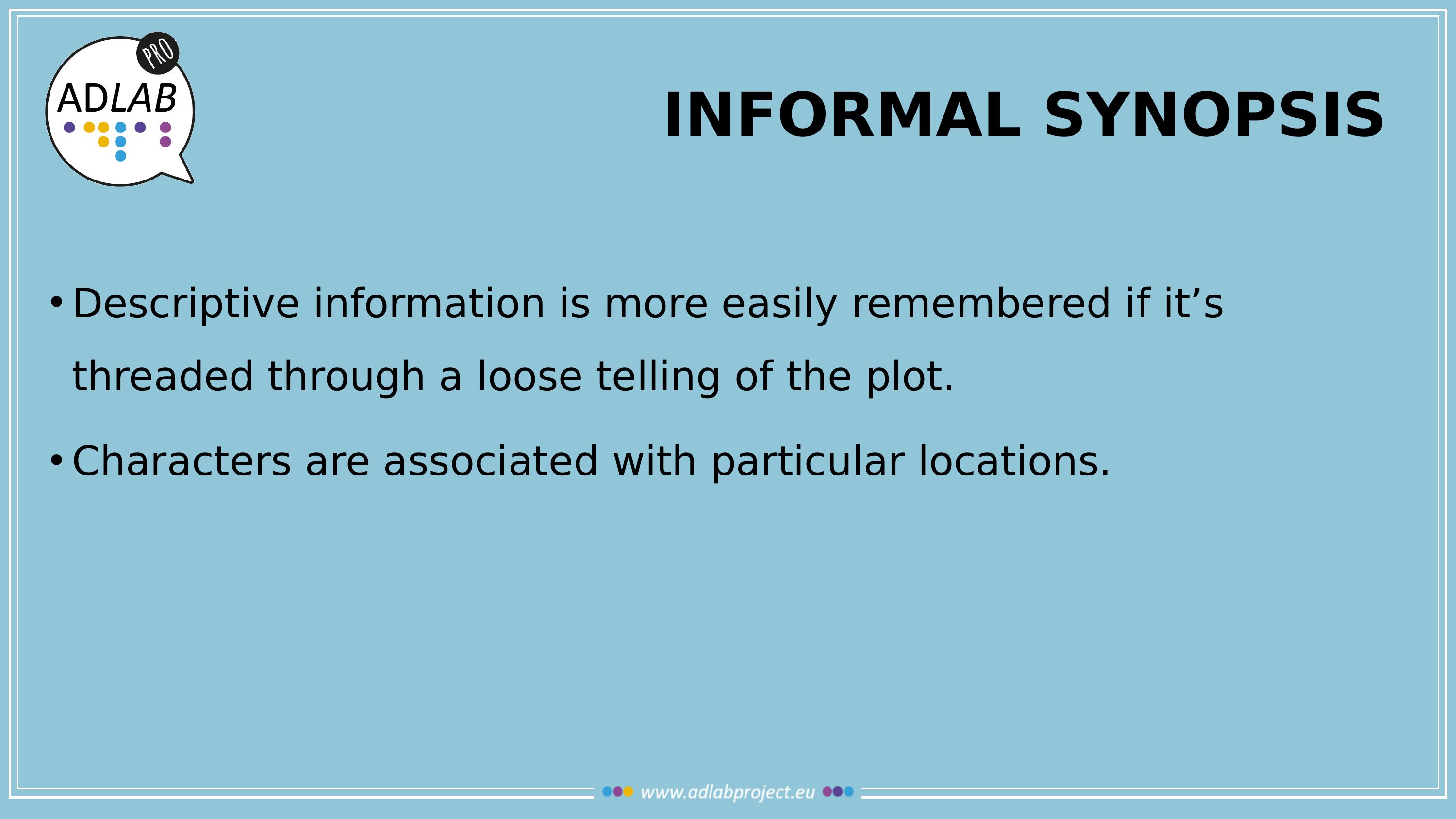

# Informal synopsis
Descriptive information is more easily remembered if it’s threaded through a loose telling of the plot.
Characters are associated with particular locations.